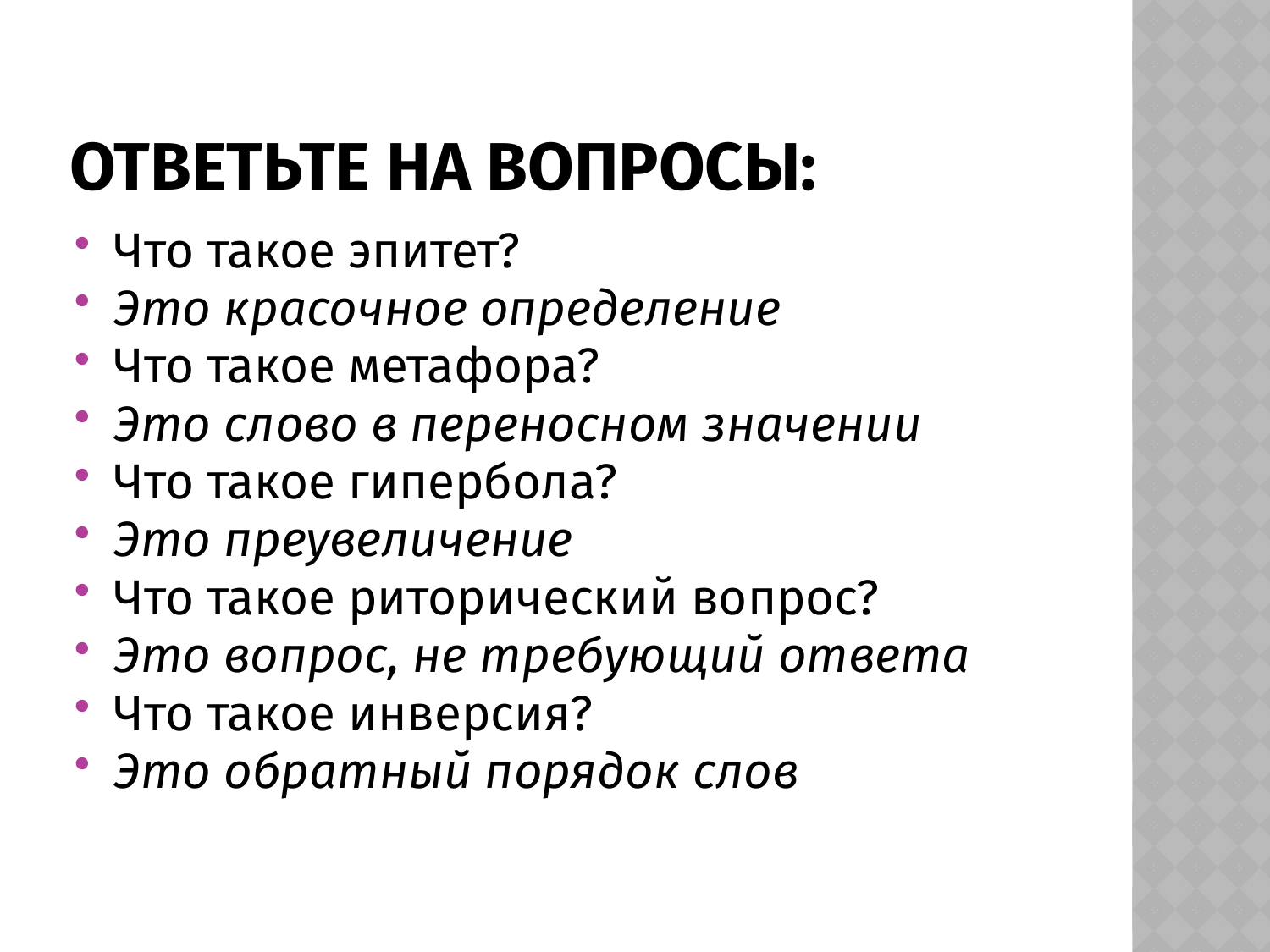

# Ответьте на вопросы:
Что такое эпитет?
Это красочное определение
Что такое метафора?
Это слово в переносном значении
Что такое гипербола?
Это преувеличение
Что такое риторический вопрос?
Это вопрос, не требующий ответа
Что такое инверсия?
Это обратный порядок слов